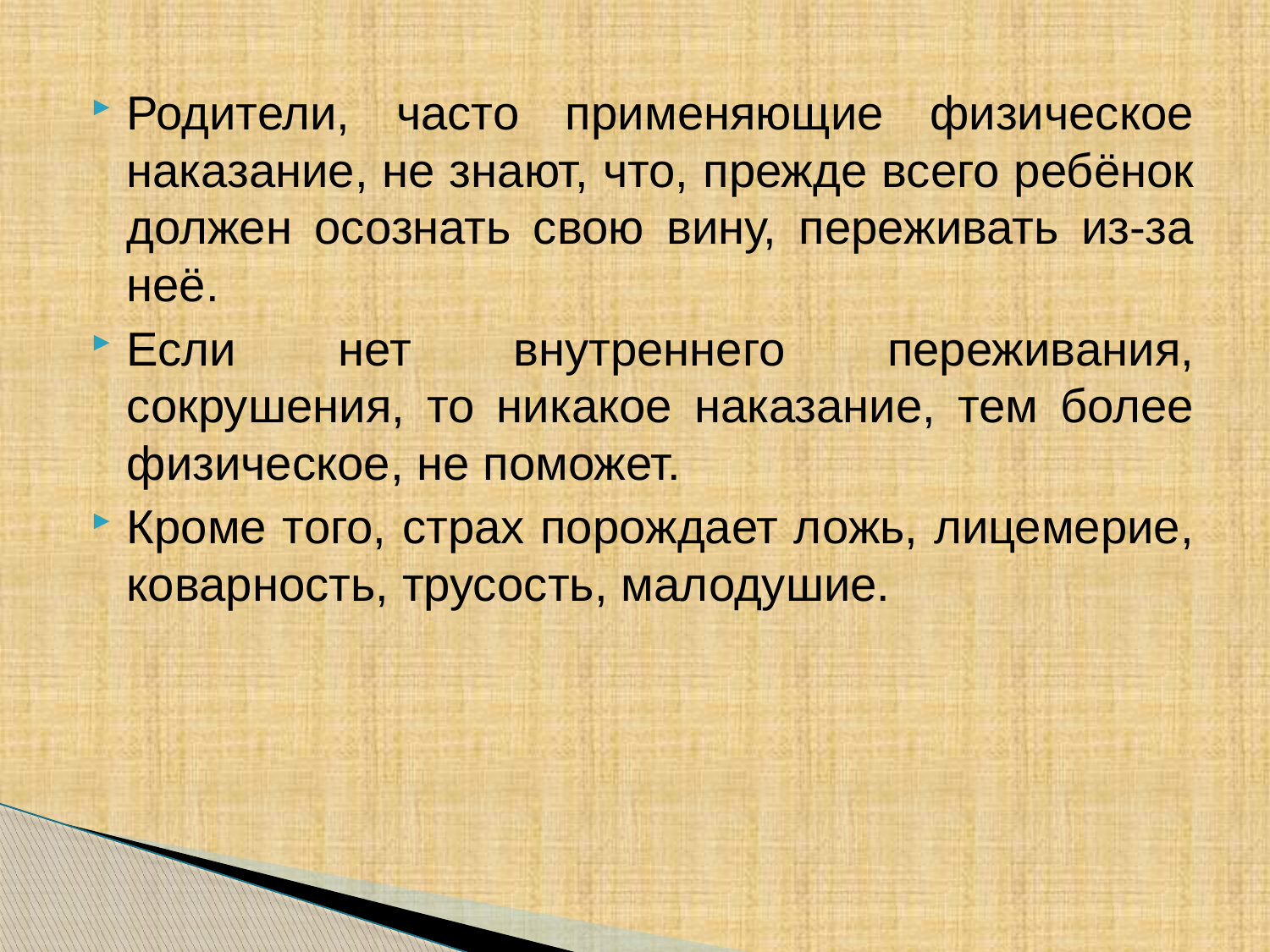

Родители, часто применяющие физическое наказание, не знают, что, прежде всего ребёнок должен осознать свою вину, переживать из-за неё.
Если нет внутреннего переживания, сокрушения, то никакое наказание, тем более физическое, не поможет.
Кроме того, страх порождает ложь, лицемерие, коварность, трусость, малодушие.